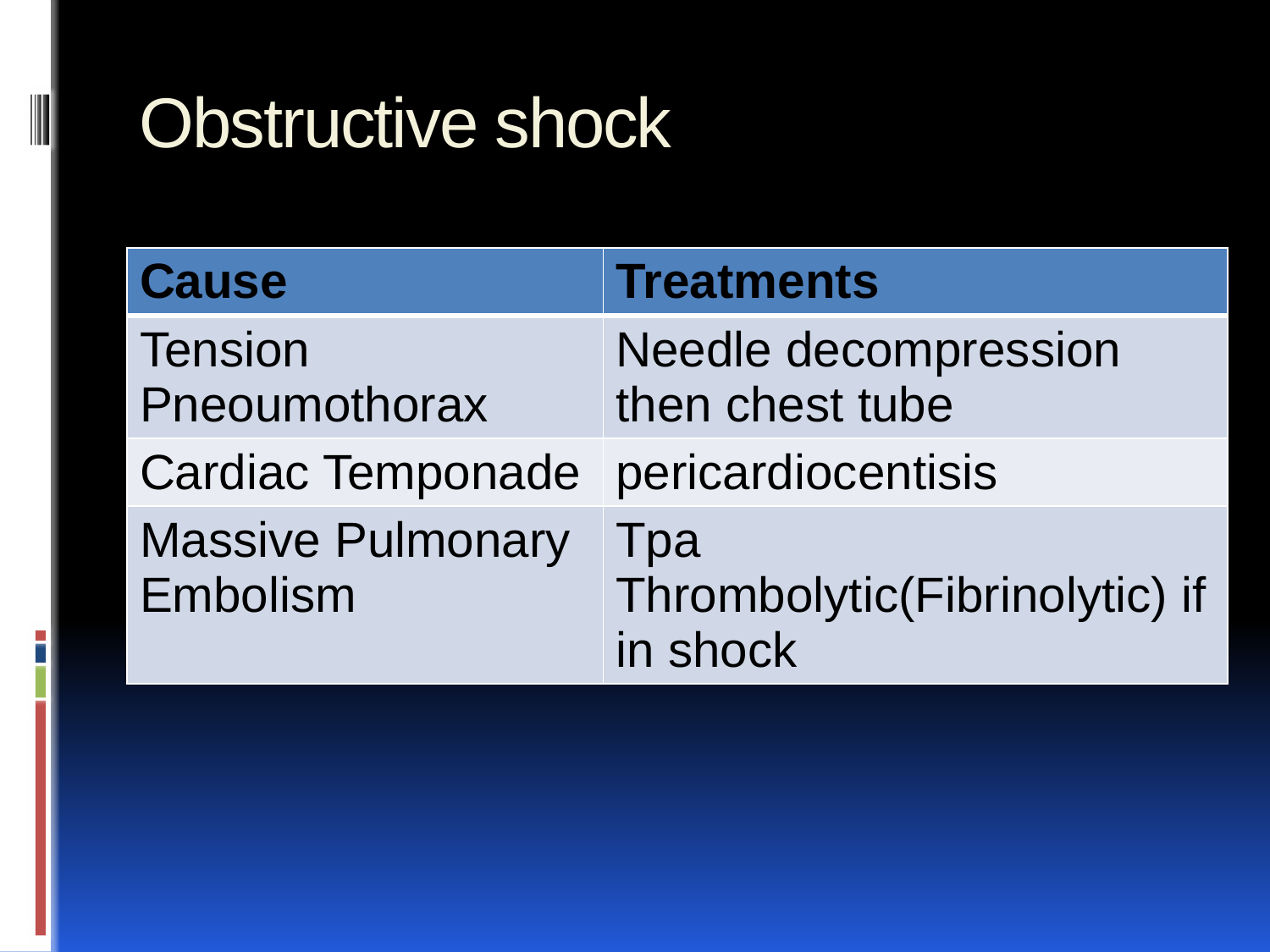

# Obstructive shock
| Cause | Treatments |
| --- | --- |
| Tension Pneoumothorax | Needle decompression then chest tube |
| Cardiac Temponade | pericardiocentisis |
| Massive Pulmonary Embolism | Tpa Thrombolytic(Fibrinolytic) if in shock |